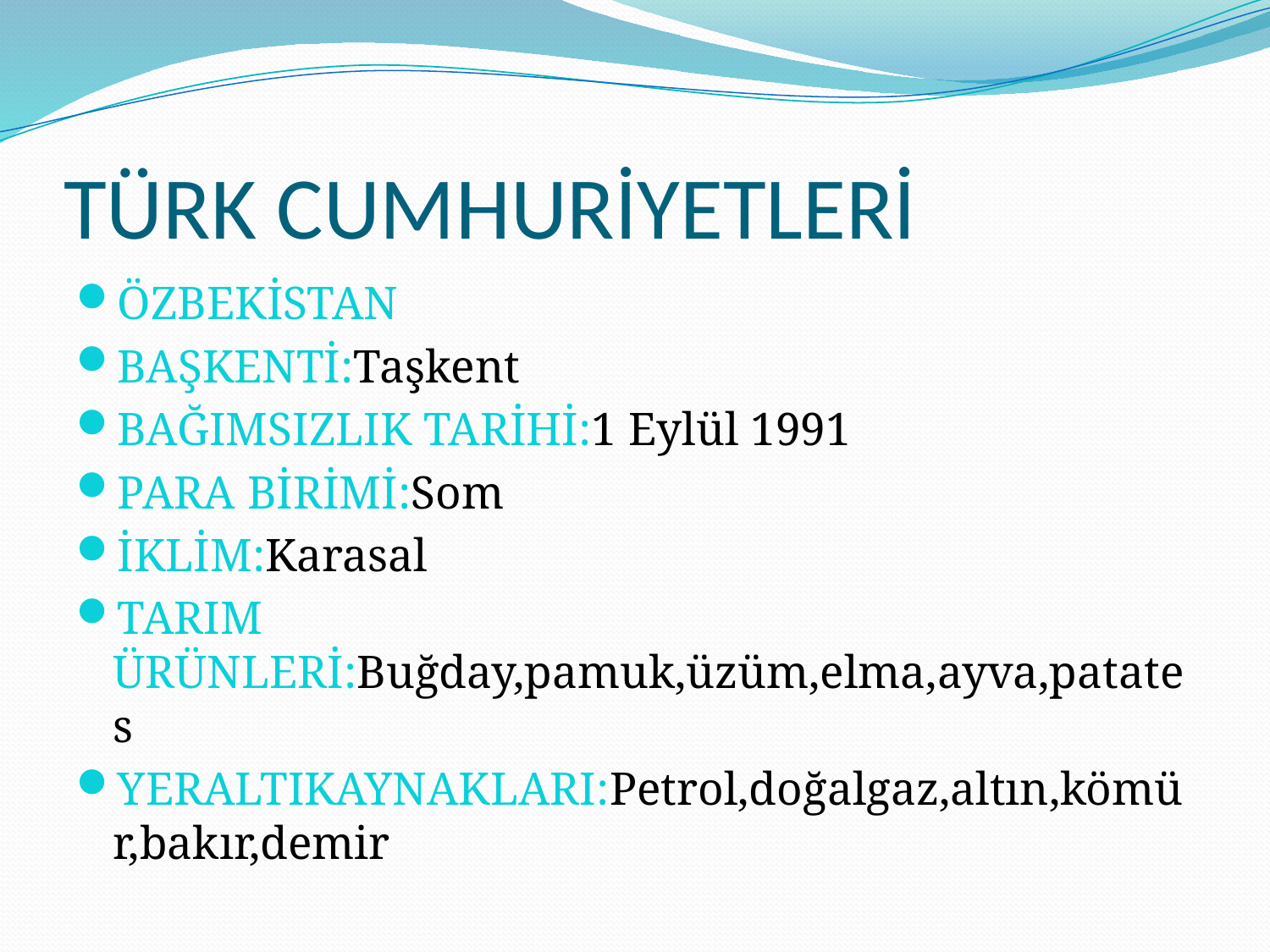

# TÜRK CUMHURİYETLERİ
ÖZBEKİSTAN
BAŞKENTİ:Taşkent
BAĞIMSIZLIK TARİHİ:1 Eylül 1991
PARA BİRİMİ:Som
İKLİM:Karasal
TARIM ÜRÜNLERİ:Buğday,pamuk,üzüm,elma,ayva,patates
YERALTIKAYNAKLARI:Petrol,doğalgaz,altın,kömür,bakır,demir